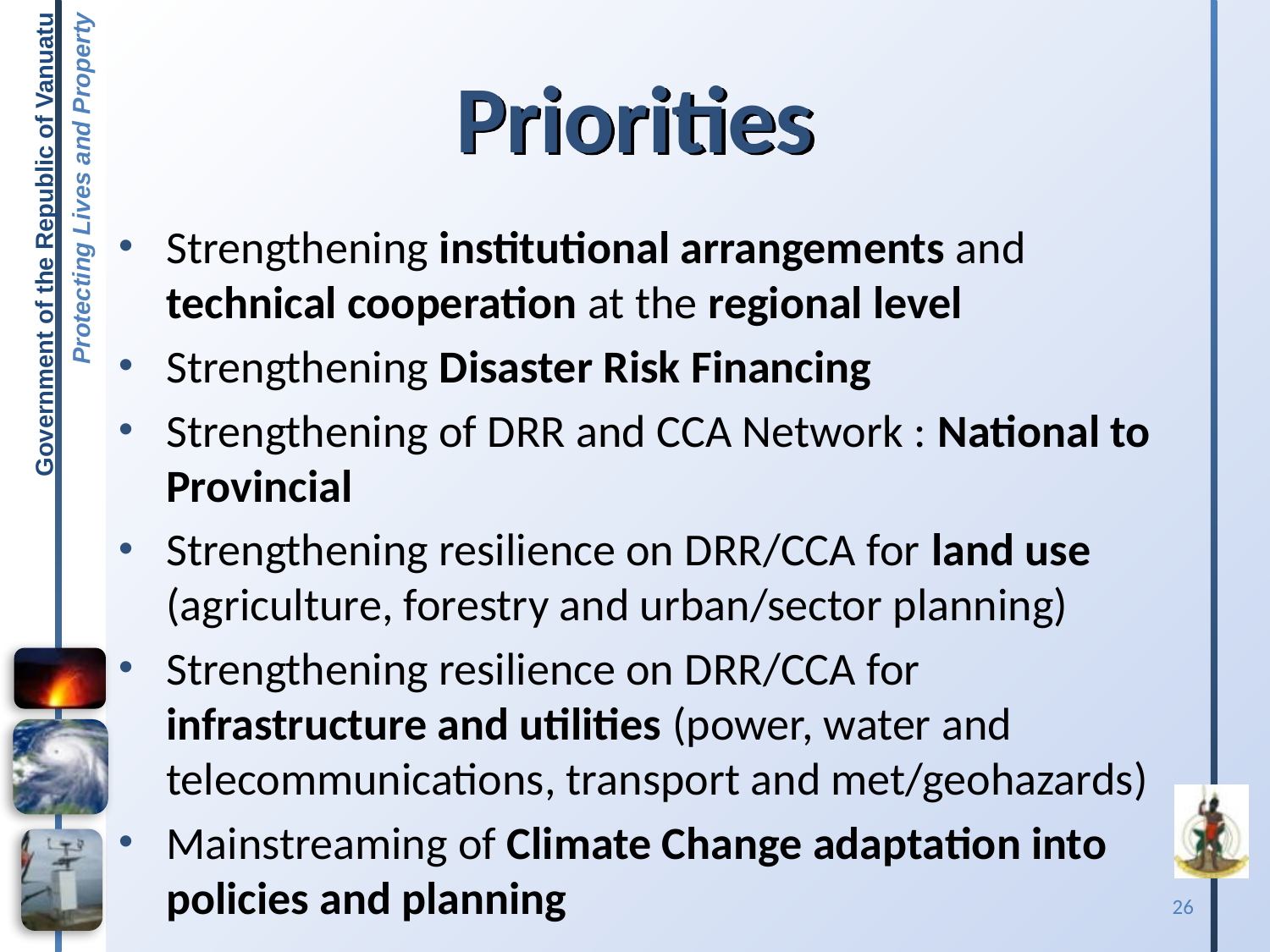

# Priorities
Strengthening institutional arrangements and technical cooperation at the regional level
Strengthening Disaster Risk Financing
Strengthening of DRR and CCA Network : National to Provincial
Strengthening resilience on DRR/CCA for land use (agriculture, forestry and urban/sector planning)
Strengthening resilience on DRR/CCA for infrastructure and utilities (power, water and telecommunications, transport and met/geohazards)
Mainstreaming of Climate Change adaptation into policies and planning

26